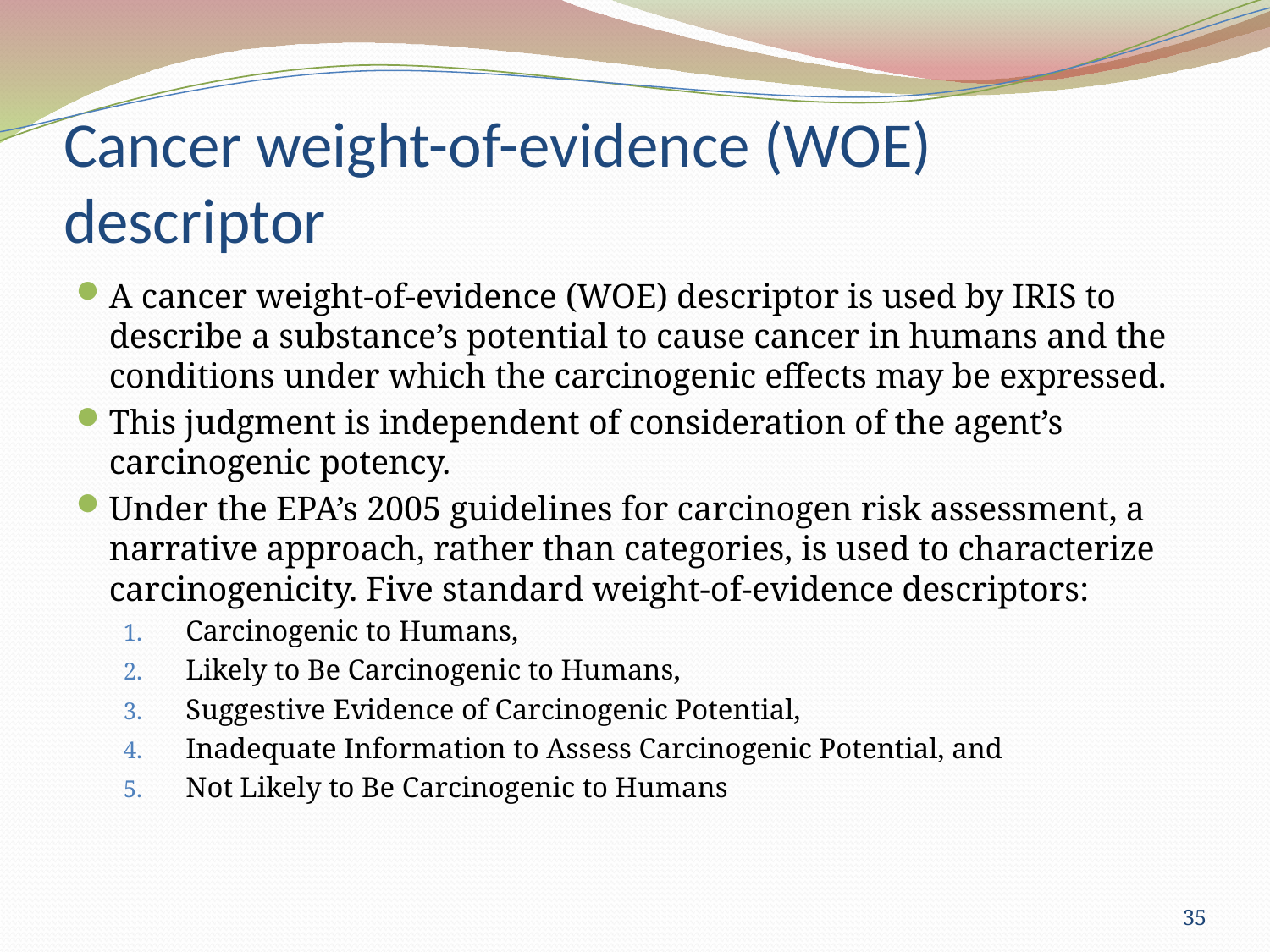

# Cancer weight-of-evidence (WOE) descriptor
A cancer weight-of-evidence (WOE) descriptor is used by IRIS to describe a substance’s potential to cause cancer in humans and the conditions under which the carcinogenic effects may be expressed.
This judgment is independent of consideration of the agent’s carcinogenic potency.
Under the EPA’s 2005 guidelines for carcinogen risk assessment, a narrative approach, rather than categories, is used to characterize carcinogenicity. Five standard weight-of-evidence descriptors:
Carcinogenic to Humans,
Likely to Be Carcinogenic to Humans,
Suggestive Evidence of Carcinogenic Potential,
Inadequate Information to Assess Carcinogenic Potential, and
Not Likely to Be Carcinogenic to Humans

35